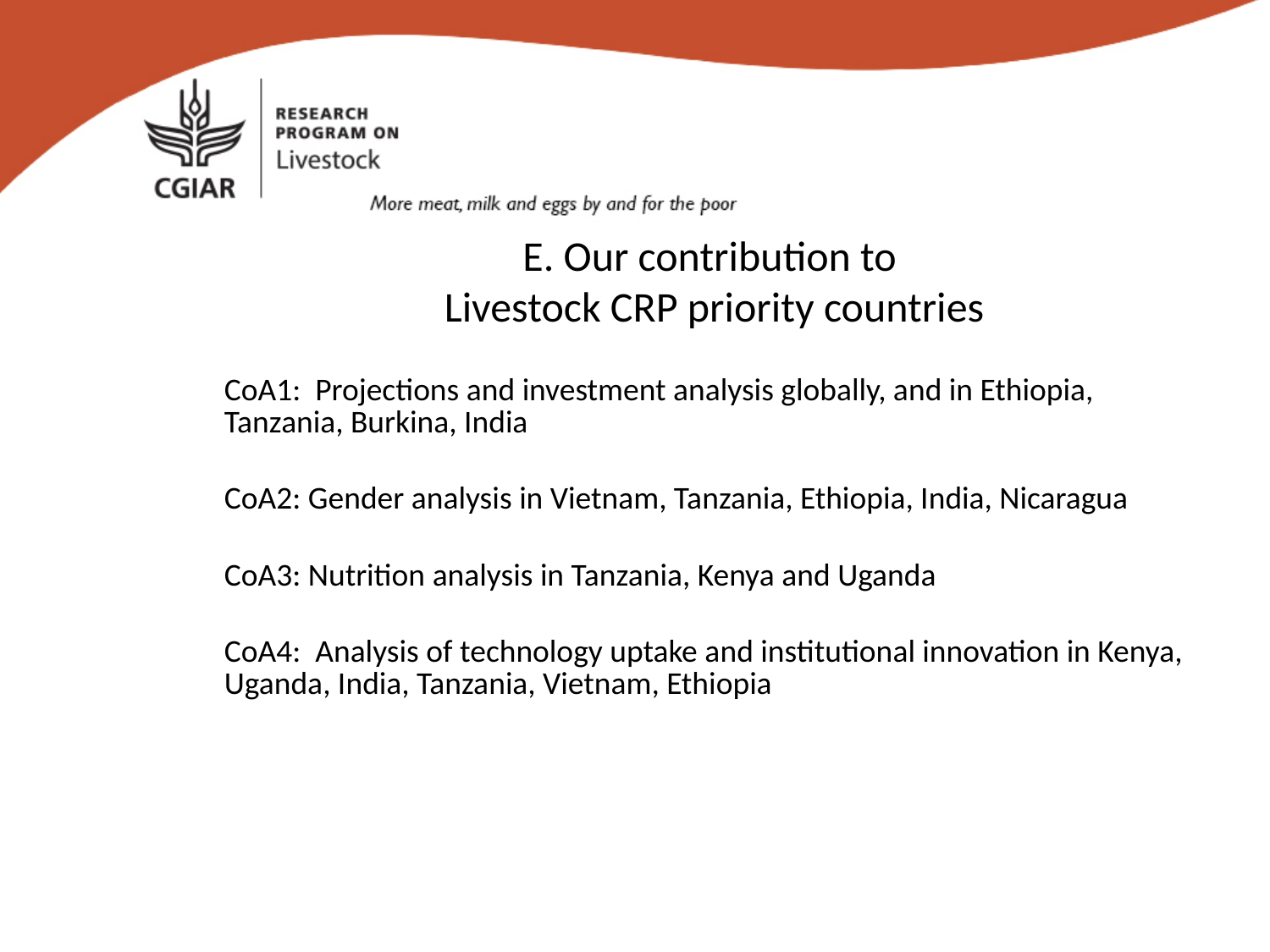

E. Our contribution to
Livestock CRP priority countries

CoA1:  Projections and investment analysis globally, and in Ethiopia, Tanzania, Burkina, India

CoA2: Gender analysis in Vietnam, Tanzania, Ethiopia, India, Nicaragua

CoA3: Nutrition analysis in Tanzania, Kenya and Uganda

CoA4:  Analysis of technology uptake and institutional innovation in Kenya, Uganda, India, Tanzania, Vietnam, Ethiopia